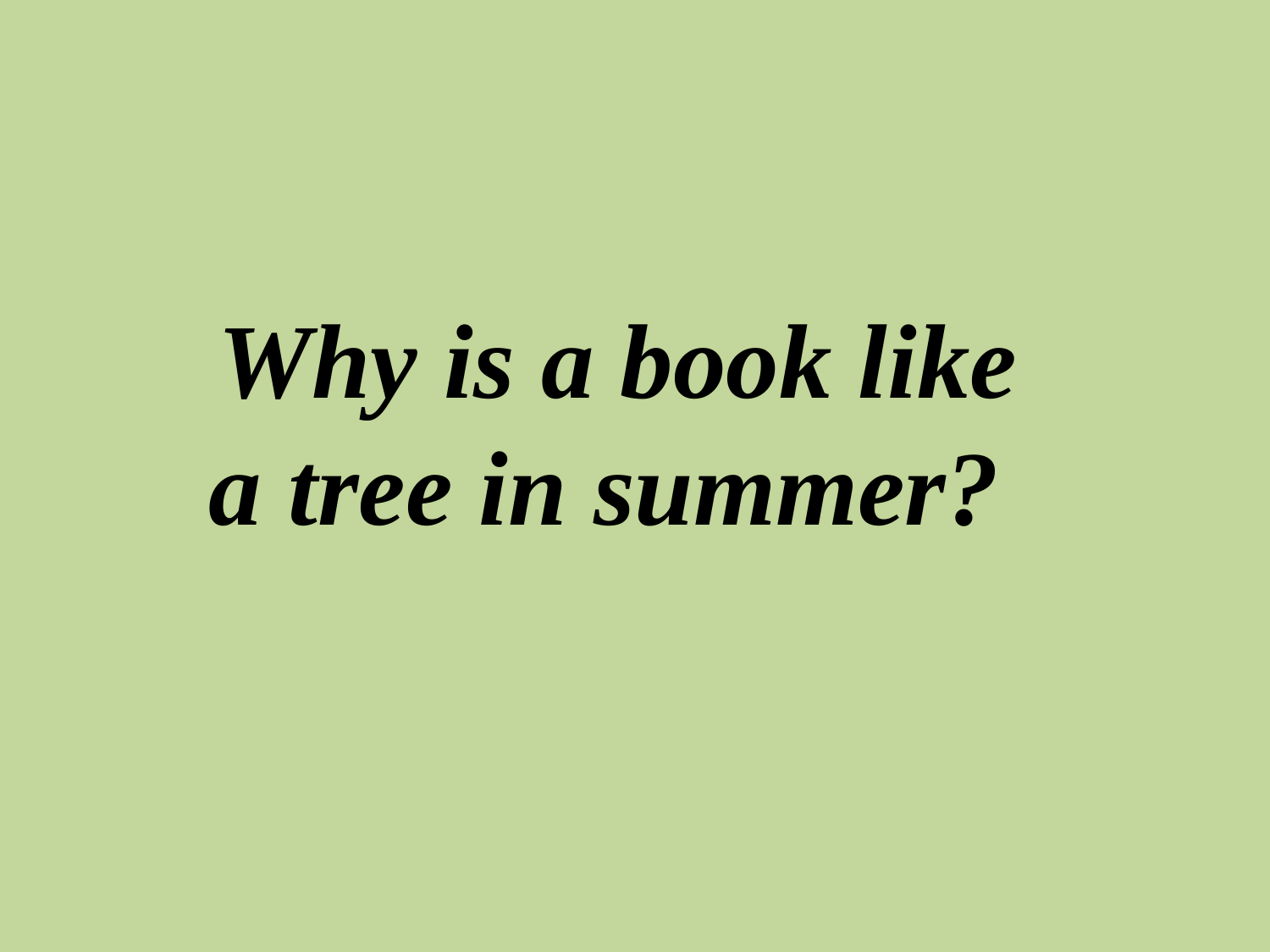

#

Why is a book like a tree in summer?